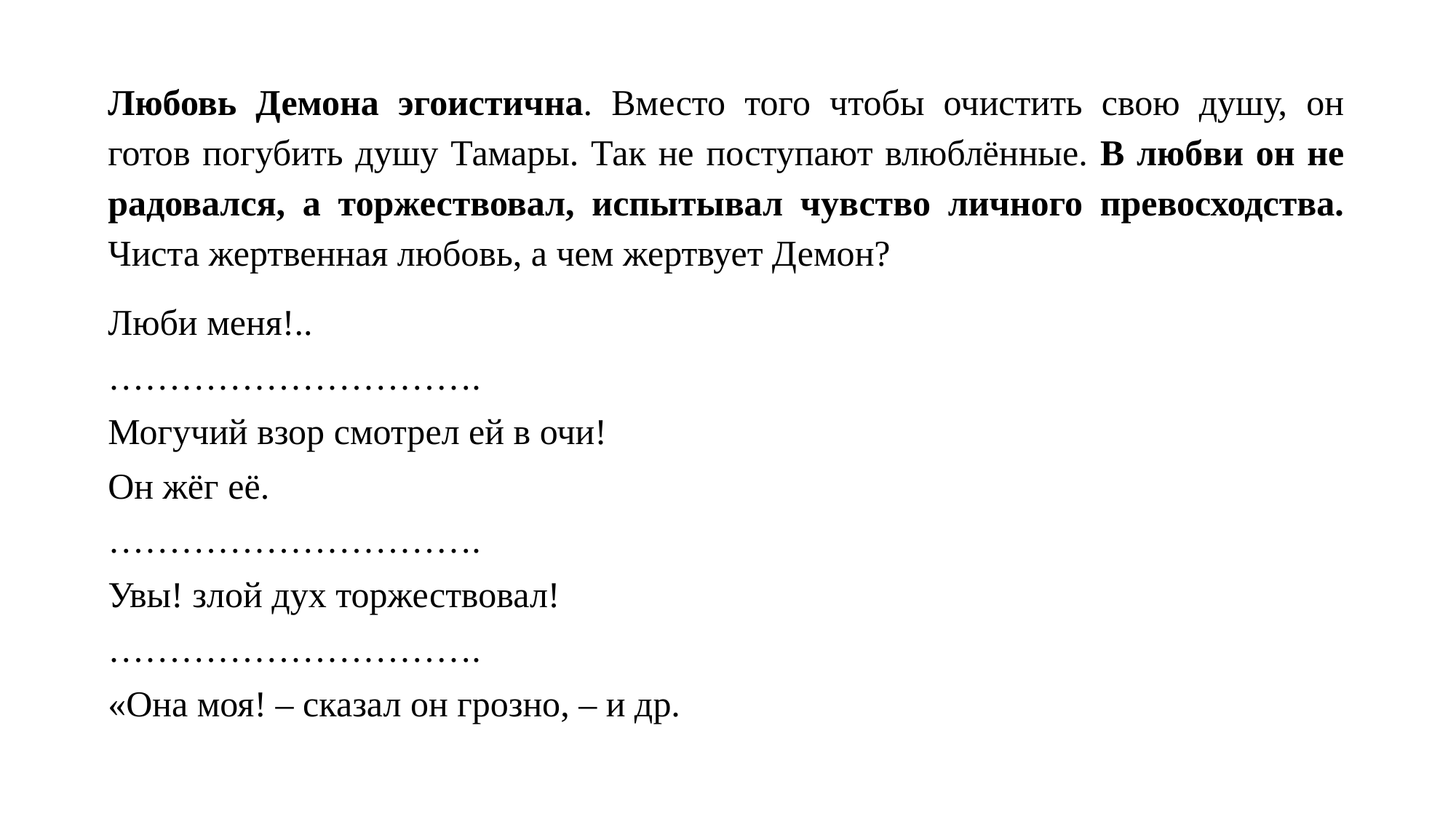

#
Любовь Демона эгоистична. Вместо того чтобы очистить свою душу, он готов погубить душу Тамары. Так не поступают влюблённые. В любви он не радовался, а торжествовал, испытывал чувство личного превосходства. Чиста жертвенная любовь, а чем жертвует Демон?
Люби меня!..
………………………….
Могучий взор смотрел ей в очи!
Он жёг её.
………………………….
Увы! злой дух торжествовал!
………………………….
«Она моя! – сказал он грозно, – и др.